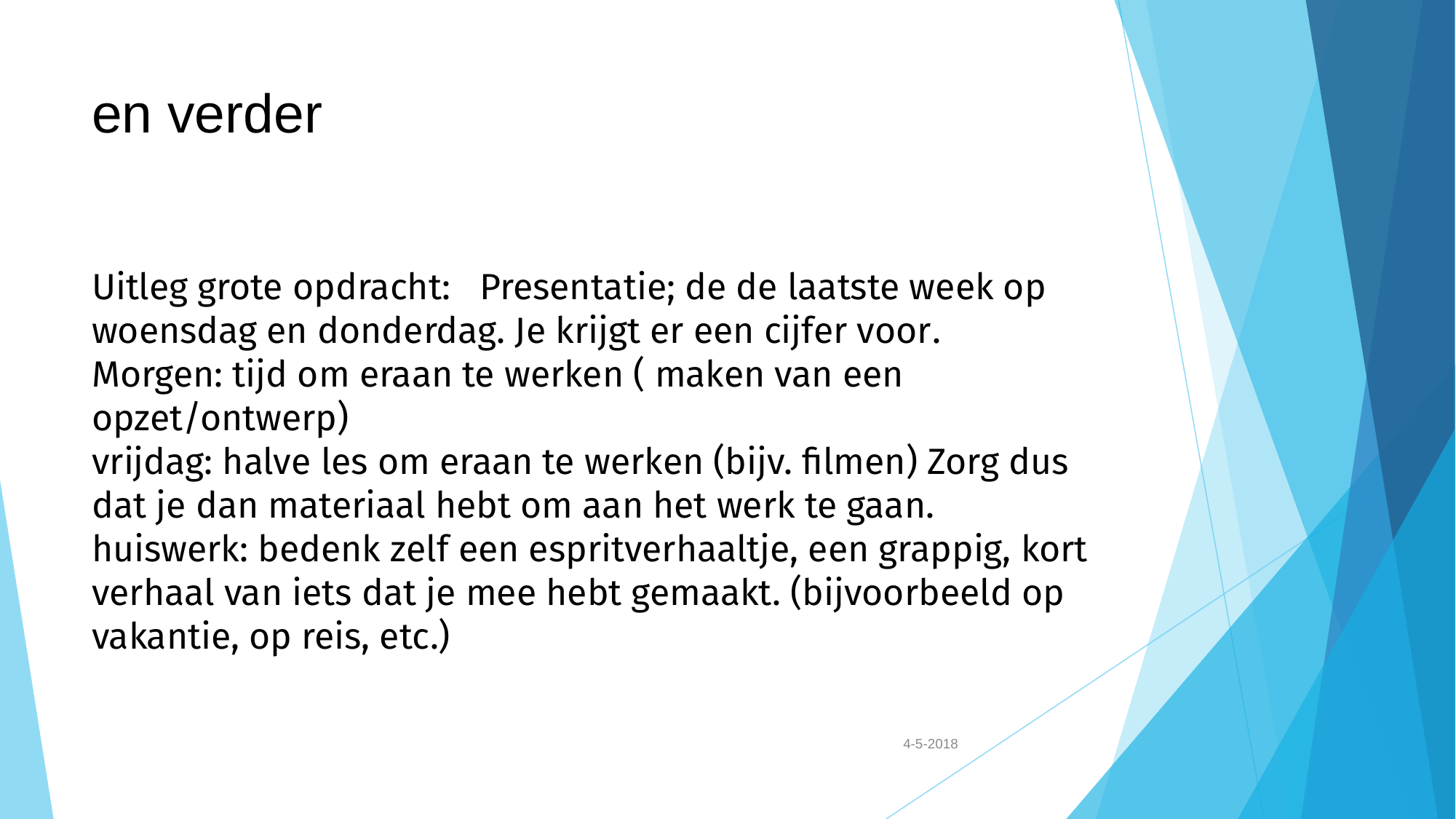

en verder
Uitleg grote opdracht:   Presentatie; de de laatste week op woensdag en donderdag. Je krijgt er een cijfer voor.
Morgen: tijd om eraan te werken ( maken van een opzet/ontwerp)
vrijdag: halve les om eraan te werken (bijv. filmen) Zorg dus dat je dan materiaal hebt om aan het werk te gaan.
huiswerk: bedenk zelf een espritverhaaltje, een grappig, kort verhaal van iets dat je mee hebt gemaakt. (bijvoorbeeld op vakantie, op reis, etc.)
4-5-2018